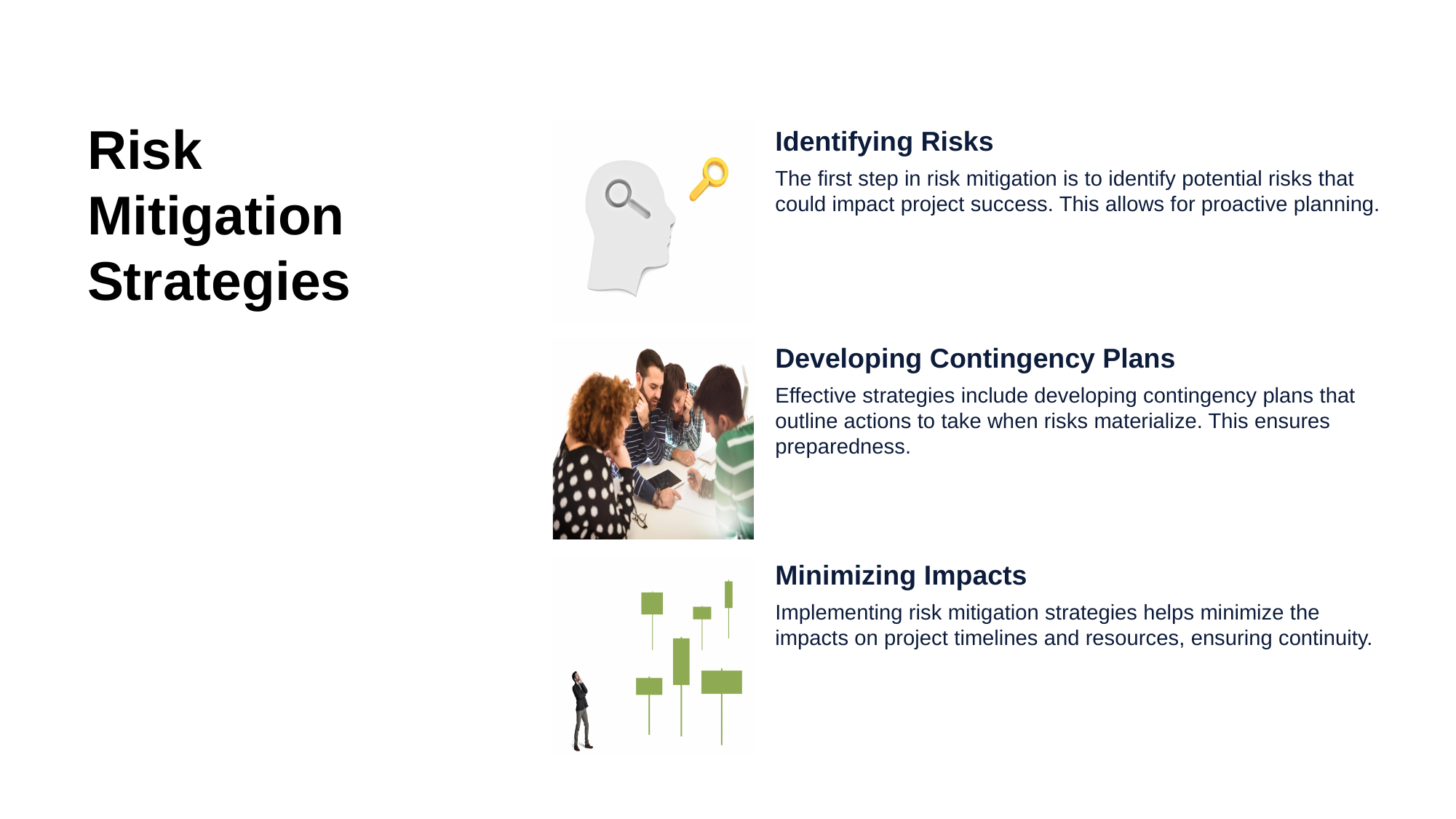

# Risk Mitigation Strategies
Identifying Risks
The first step in risk mitigation is to identify potential risks that could impact project success. This allows for proactive planning.
Developing Contingency Plans
Effective strategies include developing contingency plans that outline actions to take when risks materialize. This ensures preparedness.
Minimizing Impacts
Implementing risk mitigation strategies helps minimize the impacts on project timelines and resources, ensuring continuity.